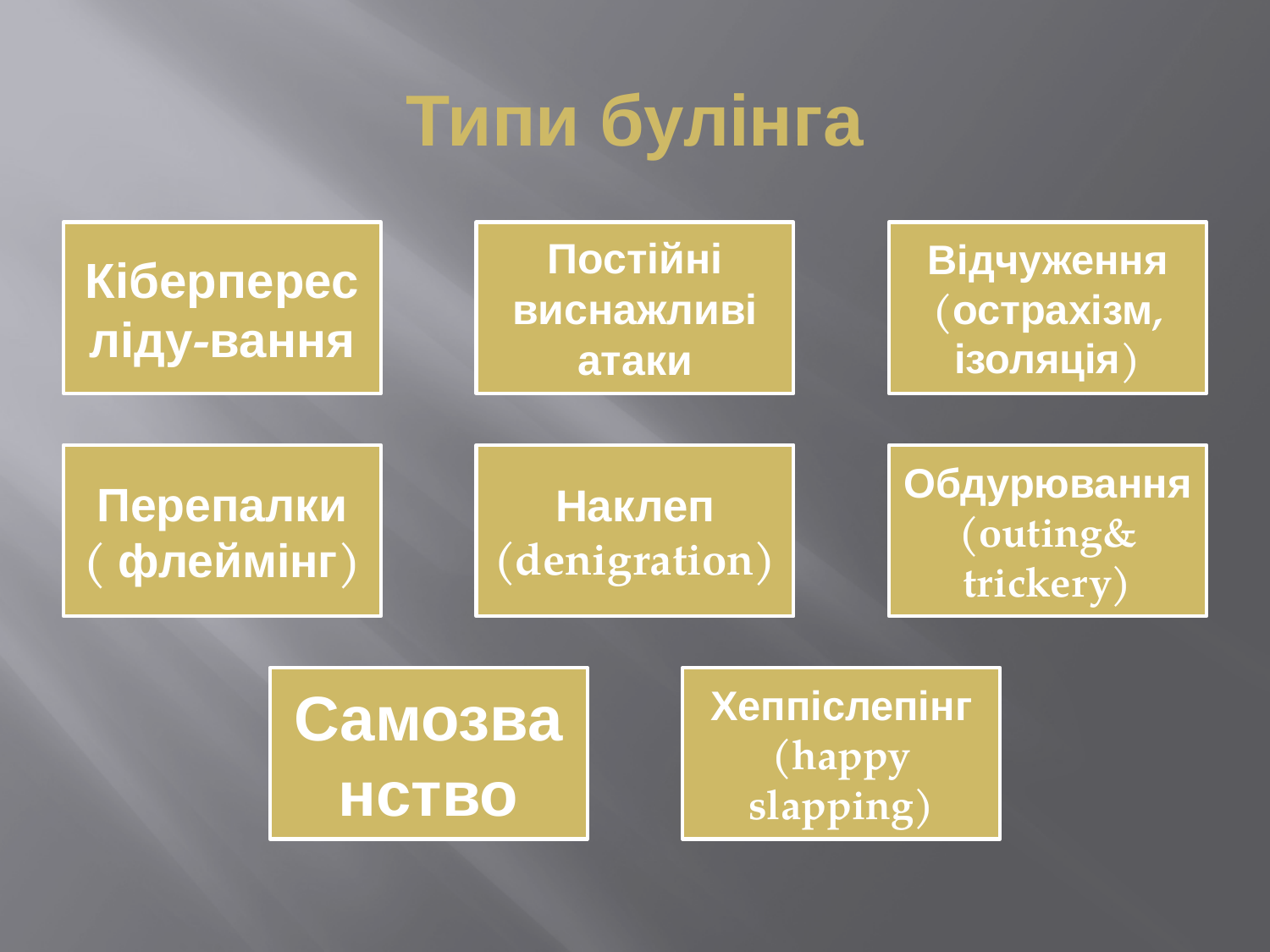

# Типи булінга
Кіберпересліду-вання
Постійні виснажливі атаки
Відчуження
(острахізм, ізоляція)
Перепалки
( флеймінг)
Наклеп
(denigration)
Обдурювання
(outing&
trickery)
Самозванство
Хеппіслепінг
(happy slapping)